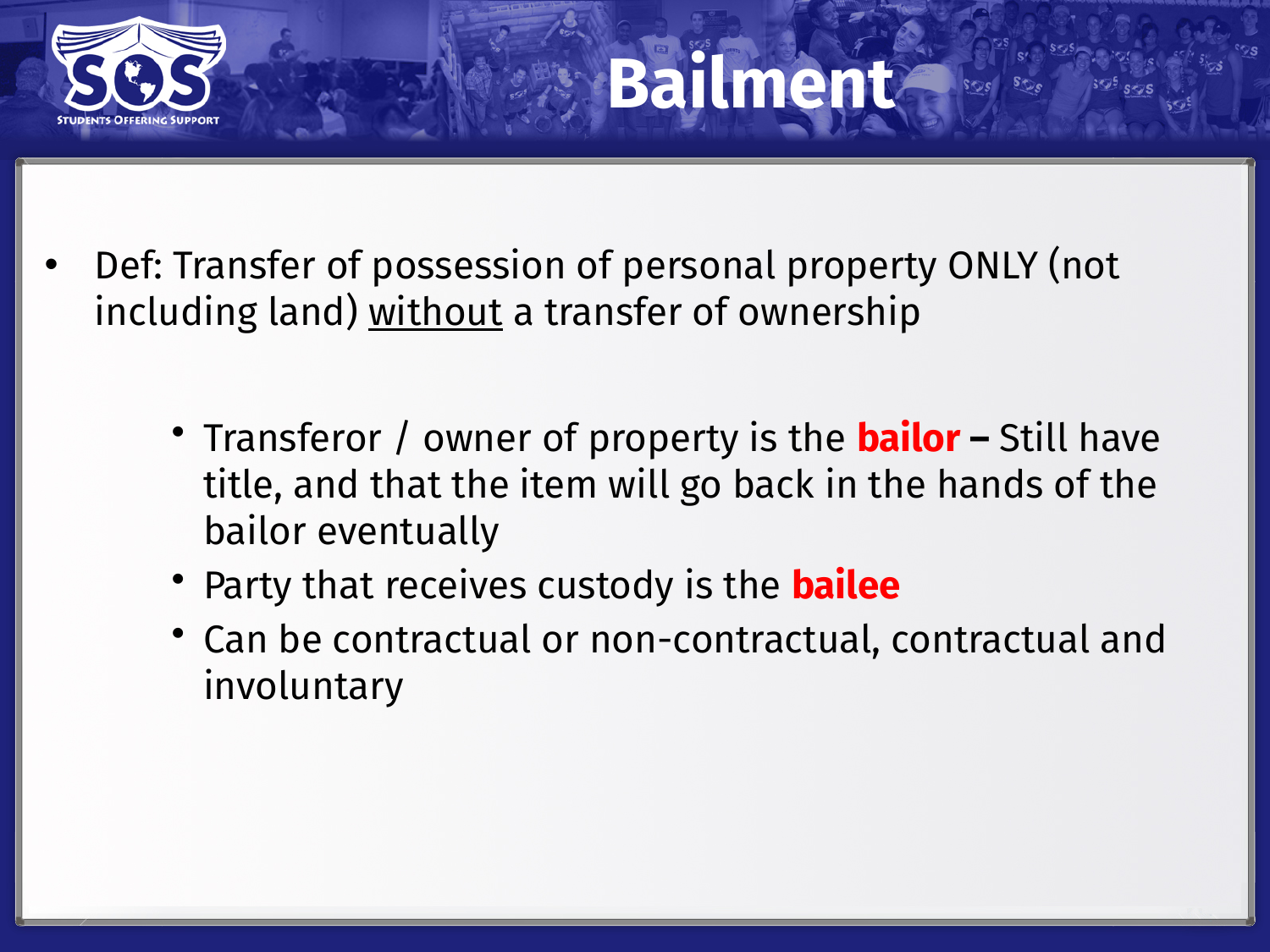

# Bailment

Def: Transfer of possession of personal property ONLY (not including land) without a transfer of ownership

Transferor / owner of property is the bailor – Still have title, and that the item will go back in the hands of the bailor eventually
Party that receives custody is the bailee
Can be contractual or non-contractual, contractual and involuntary